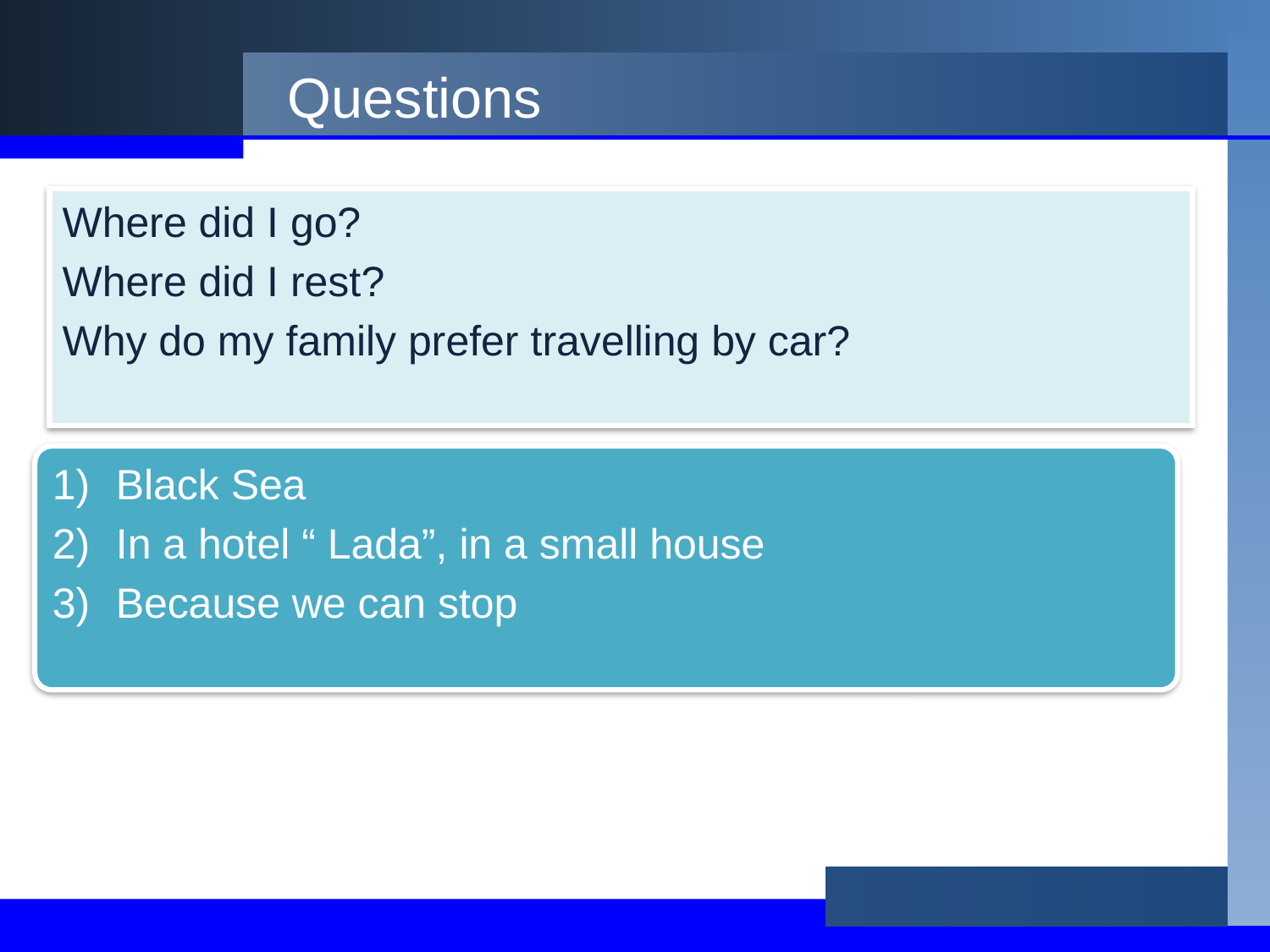

# Questions
Where did I go?
Where did I rest?
Why do my family prefer travelling by car?
Black Sea
In a hotel “ Lada”, in a small house
Because we can stop